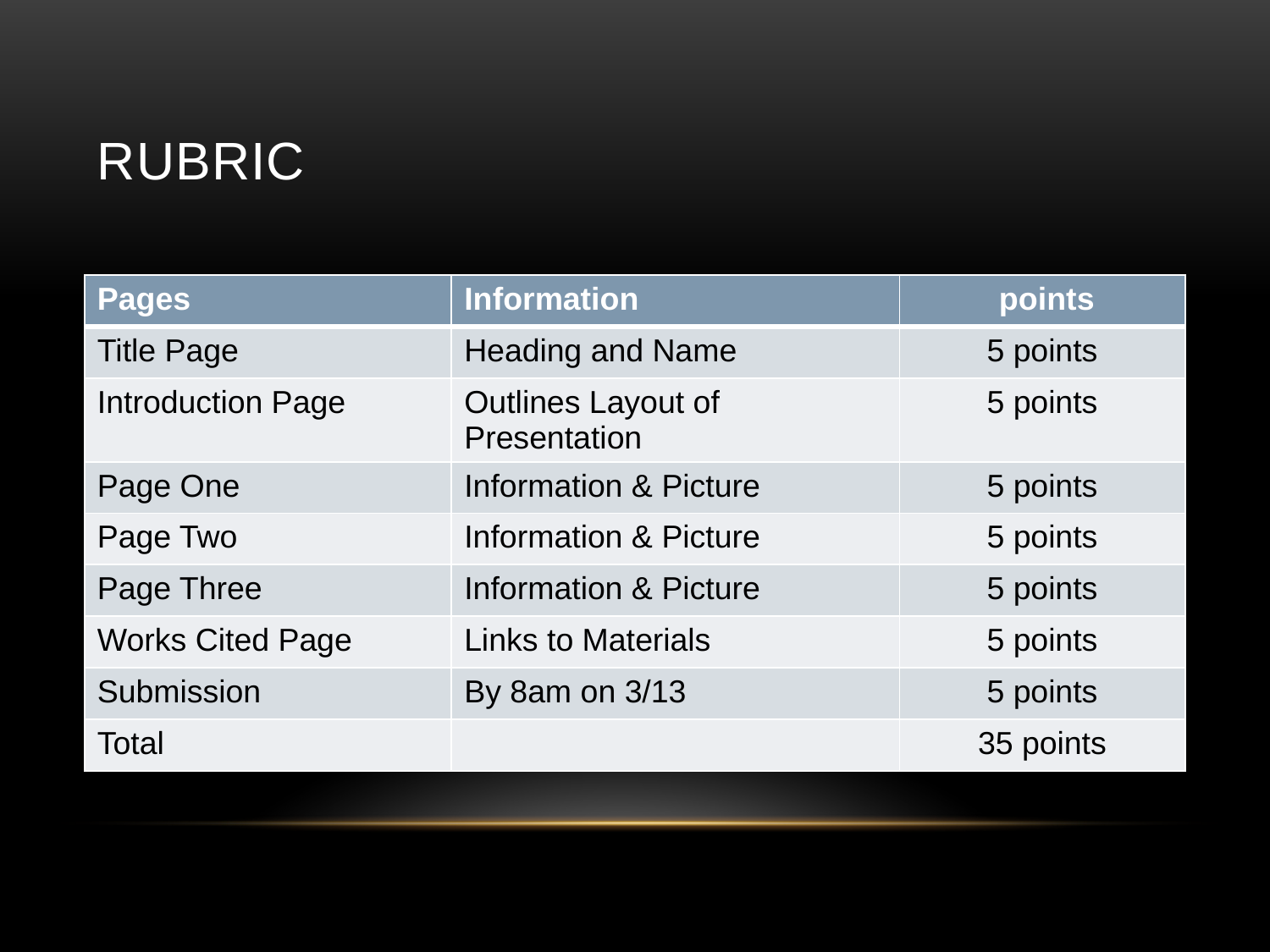

# Rubric

| Pages | Information | points |
| --- | --- | --- |
| Title Page | Heading and Name | 5 points |
| Introduction Page | Outlines Layout of Presentation | 5 points |
| Page One | Information & Picture | 5 points |
| Page Two | Information & Picture | 5 points |
| Page Three | Information & Picture | 5 points |
| Works Cited Page | Links to Materials | 5 points |
| Submission | By 8am on 3/13 | 5 points |
| Total |  | 35 points |